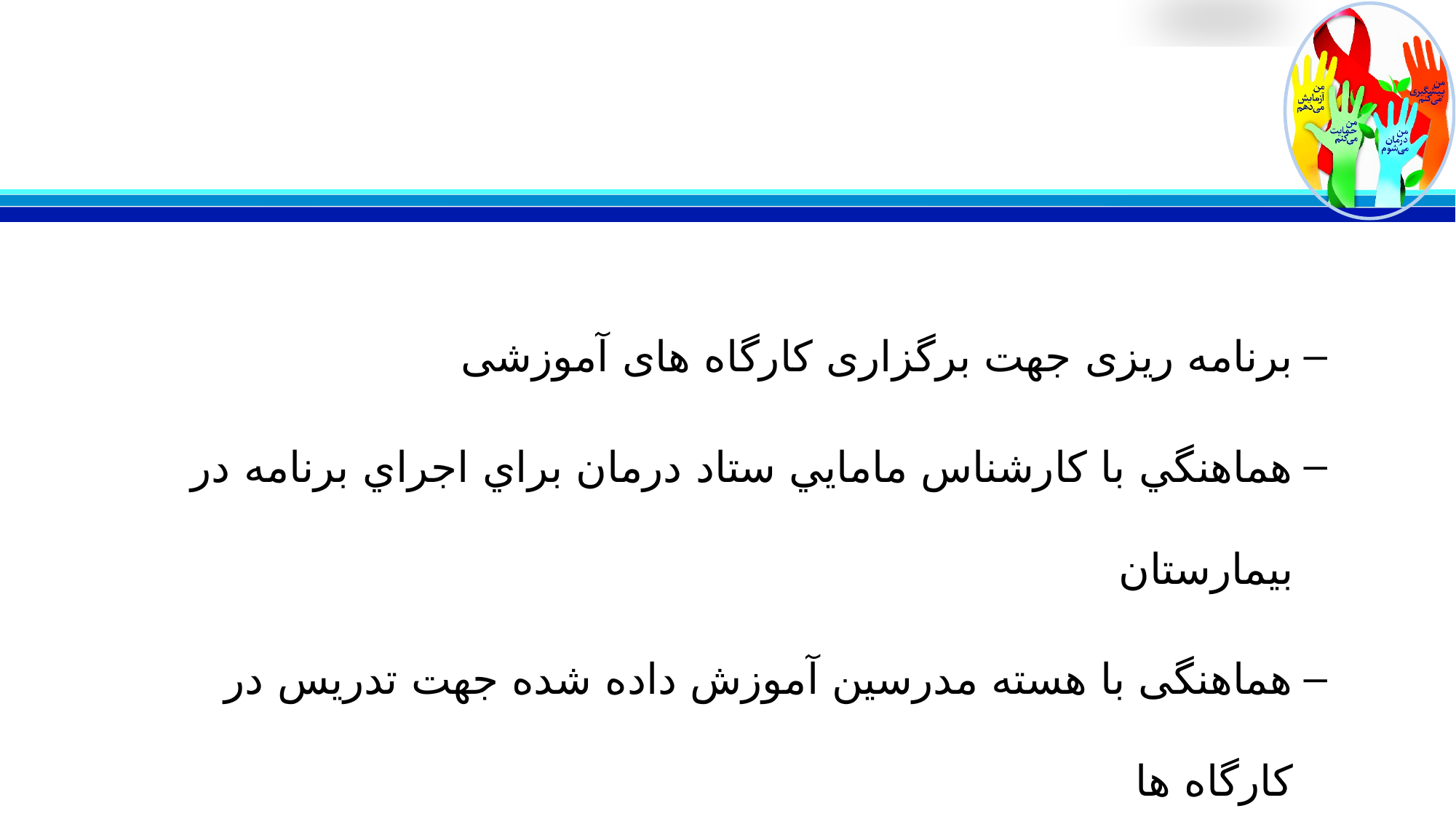

#
برنامه ریزی جهت برگزاری کارگاه های آموزشی
هماهنگي با كارشناس مامايي ستاد درمان براي اجراي برنامه در بيمارستان
هماهنگی با هسته مدرسین آموزش داده شده جهت تدریس در کارگاه ها
آموزش گروه هدف بر اساس محتواهای آموزشی استاندارد